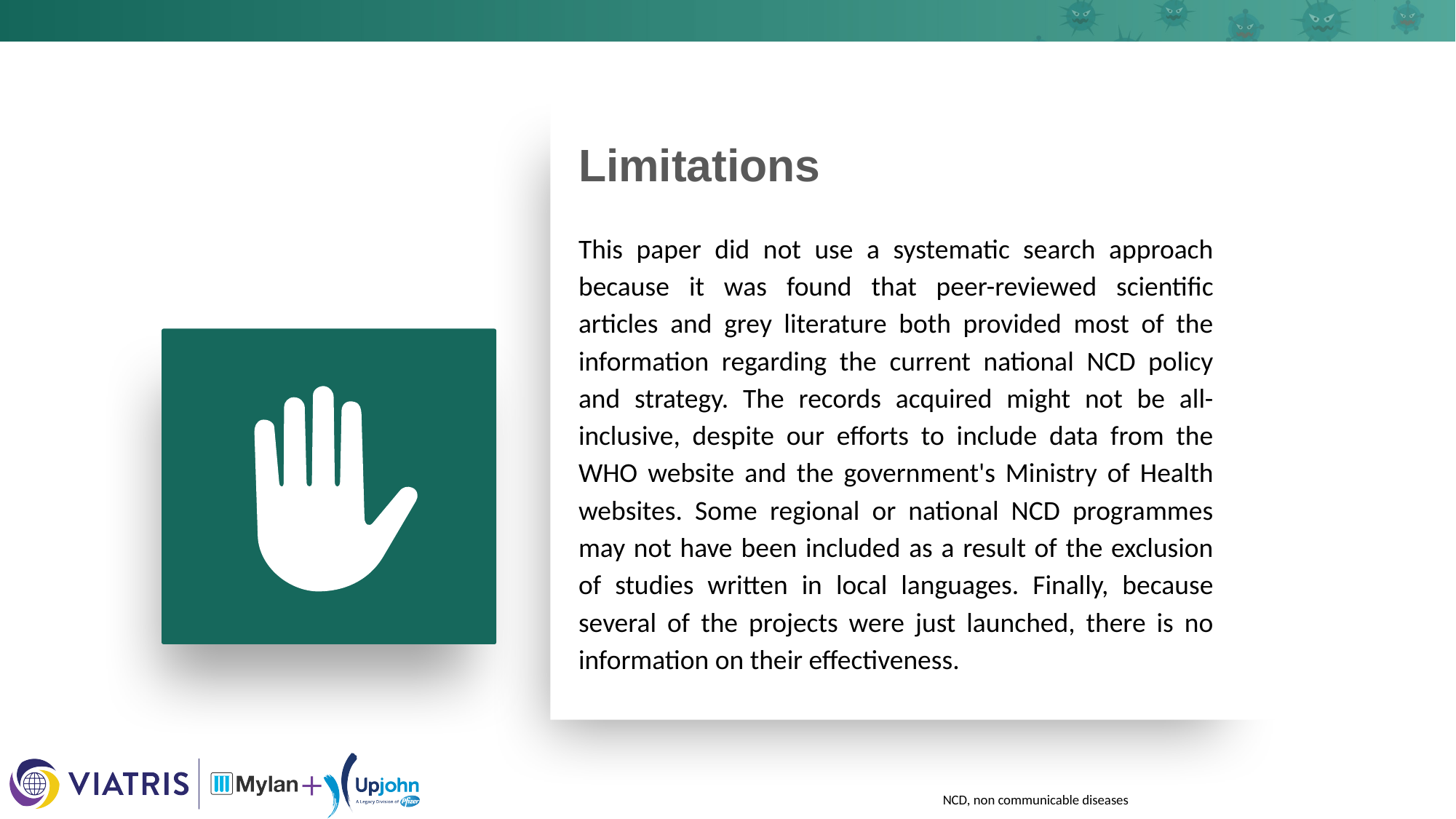

Limitations
This paper did not use a systematic search approach because it was found that peer-reviewed scientific articles and grey literature both provided most of the information regarding the current national NCD policy and strategy. The records acquired might not be all-inclusive, despite our efforts to include data from the WHO website and the government's Ministry of Health websites. Some regional or national NCD programmes may not have been included as a result of the exclusion of studies written in local languages. Finally, because several of the projects were just launched, there is no information on their effectiveness.

NCD, non communicable diseases